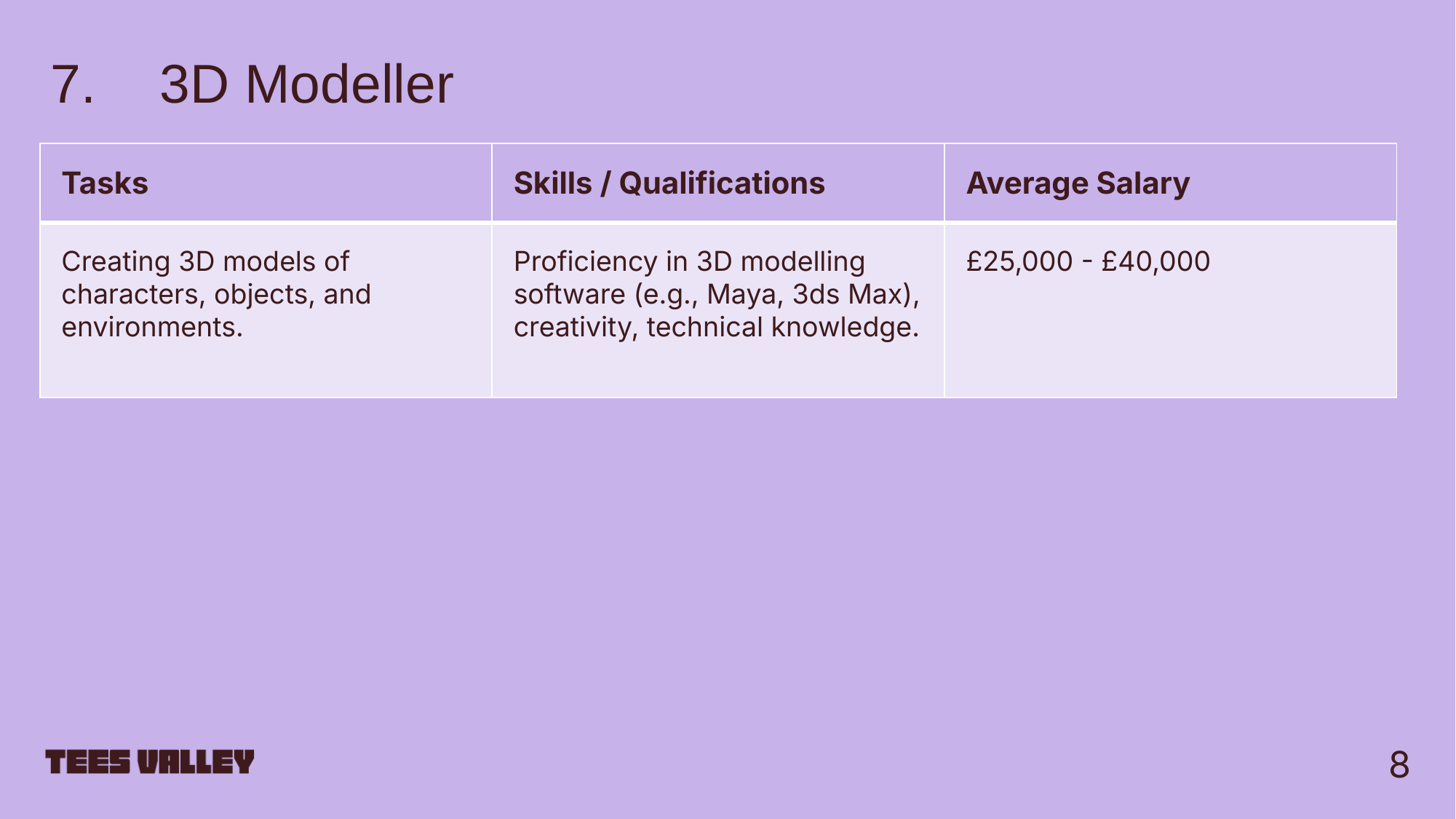

# 7.	3D Modeller
| Tasks | Skills / Qualifications | Average Salary |
| --- | --- | --- |
| Creating 3D models of characters, objects, and environments. | Proficiency in 3D modelling software (e.g., Maya, 3ds Max), creativity, technical knowledge. | £25,000 - £40,000 |